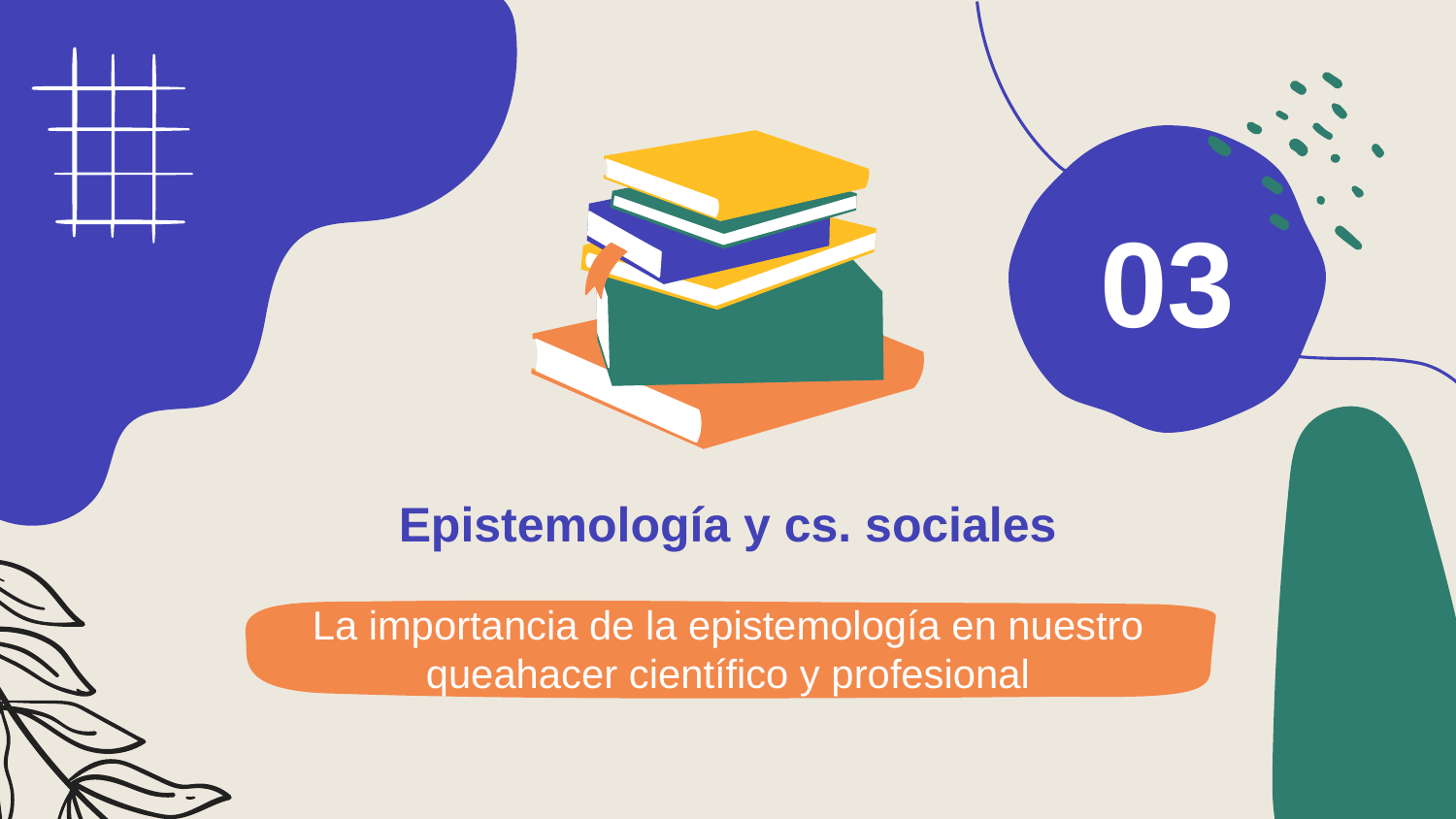

03
# Epistemología y cs. sociales

La importancia de la epistemología en nuestro queahacer científico y profesional